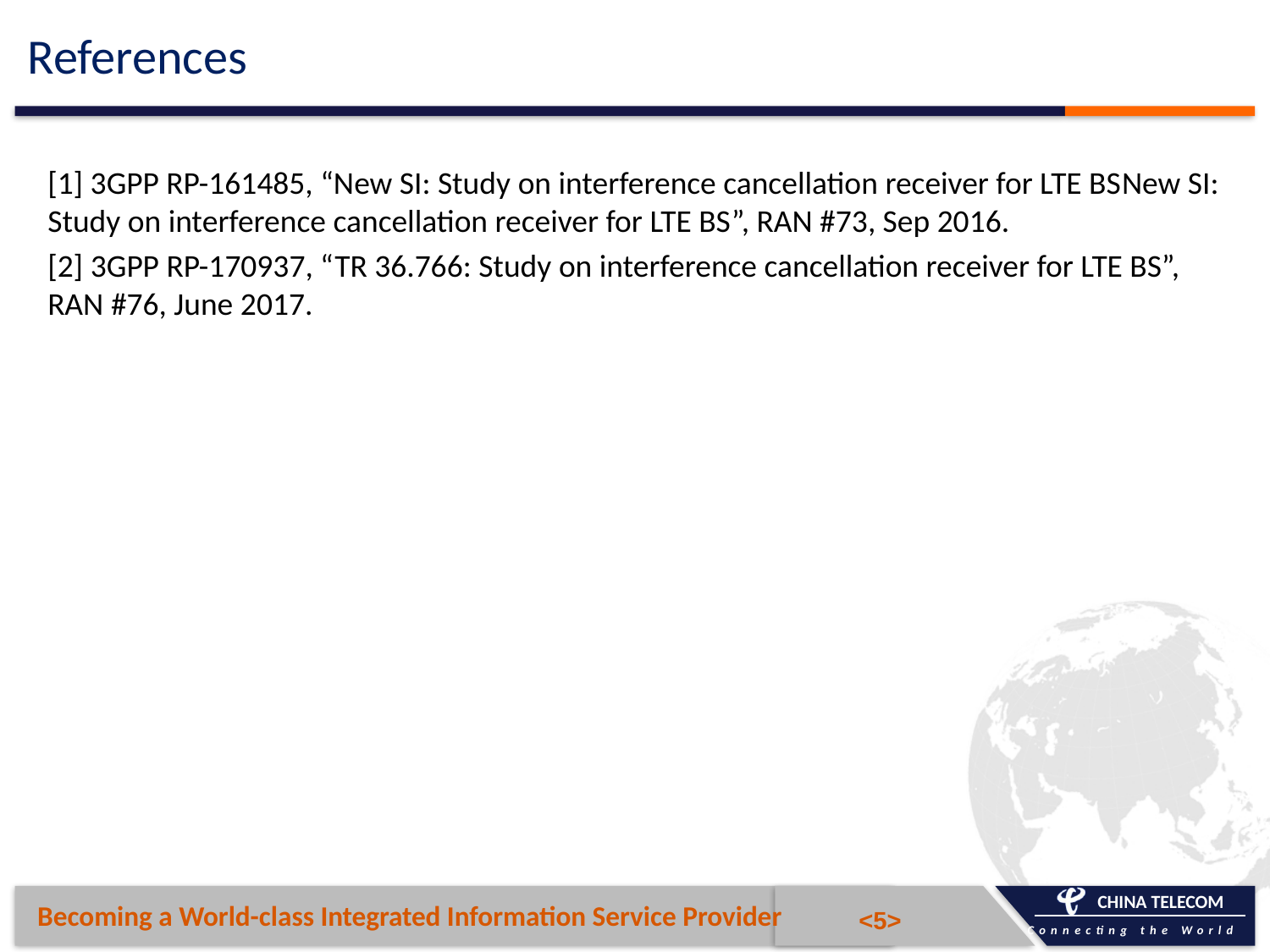

# References
[1] 3GPP RP-161485, “New SI: Study on interference cancellation receiver for LTE BSNew SI: Study on interference cancellation receiver for LTE BS”, RAN #73, Sep 2016.
[2] 3GPP RP-170937, “TR 36.766: Study on interference cancellation receiver for LTE BS”, RAN #76, June 2017.